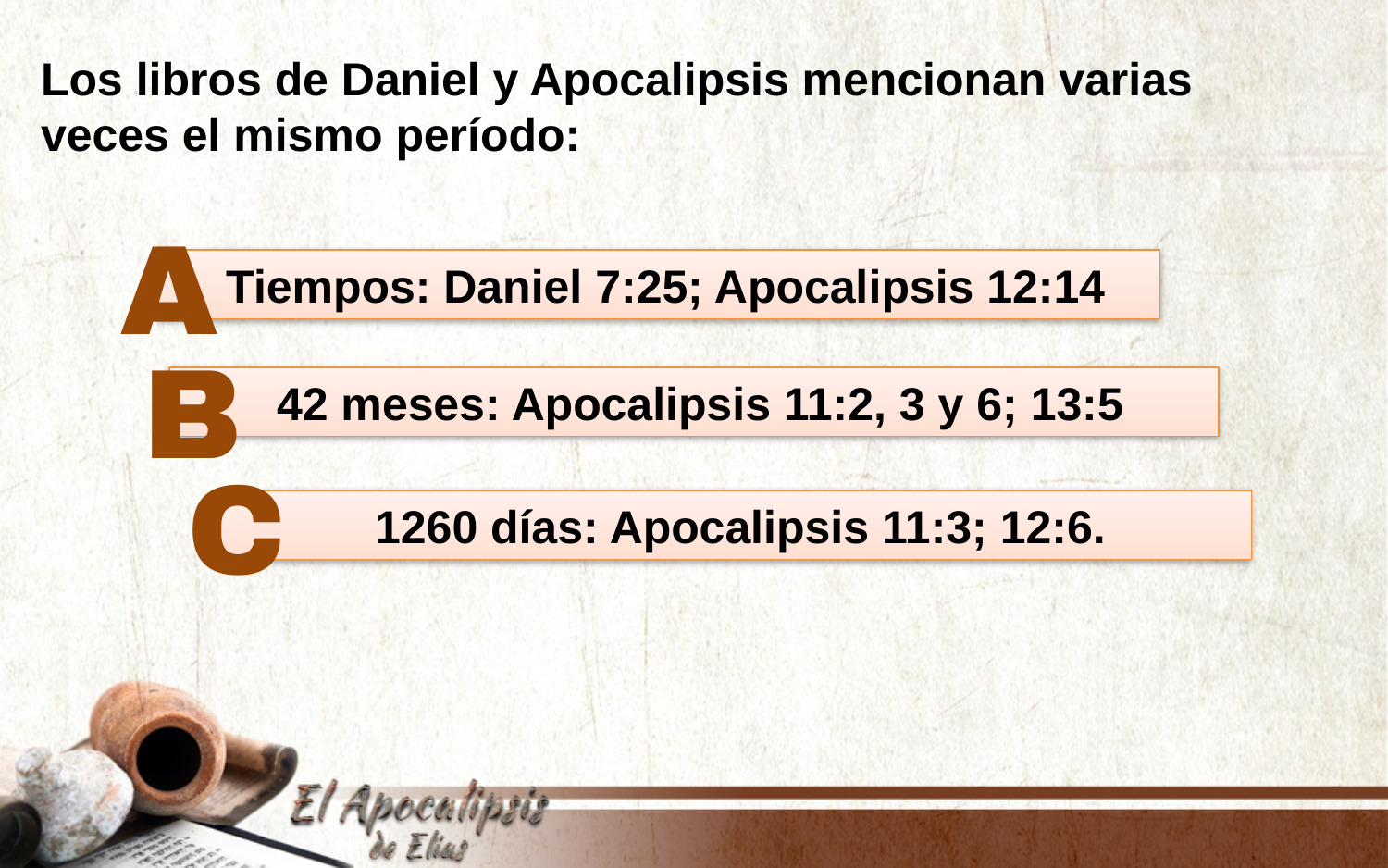

Los libros de Daniel y Apocalipsis mencionan varias veces el mismo período:
A
 Tiempos: Daniel 7:25; Apocalipsis 12:14
B
 42 meses: Apocalipsis 11:2, 3 y 6; 13:5
C
 1260 días: Apocalipsis 11:3; 12:6.